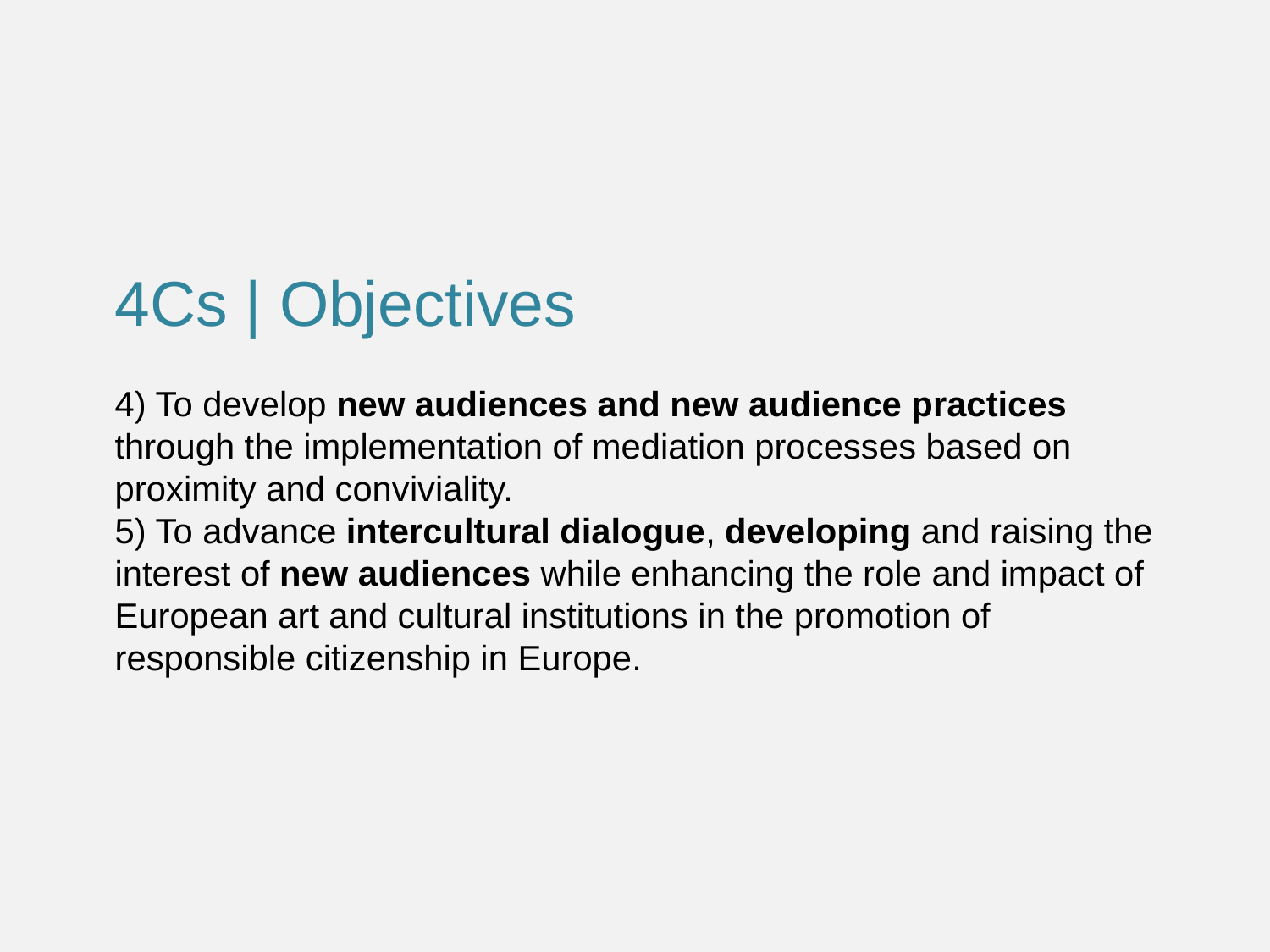

# 4Cs | Objectives 4) To develop new audiences and new audience practices through the implementation of mediation processes based on proximity and conviviality. 5) To advance intercultural dialogue, developing and raising the interest of new audiences while enhancing the role and impact of European art and cultural institutions in the promotion of responsible citizenship in Europe.